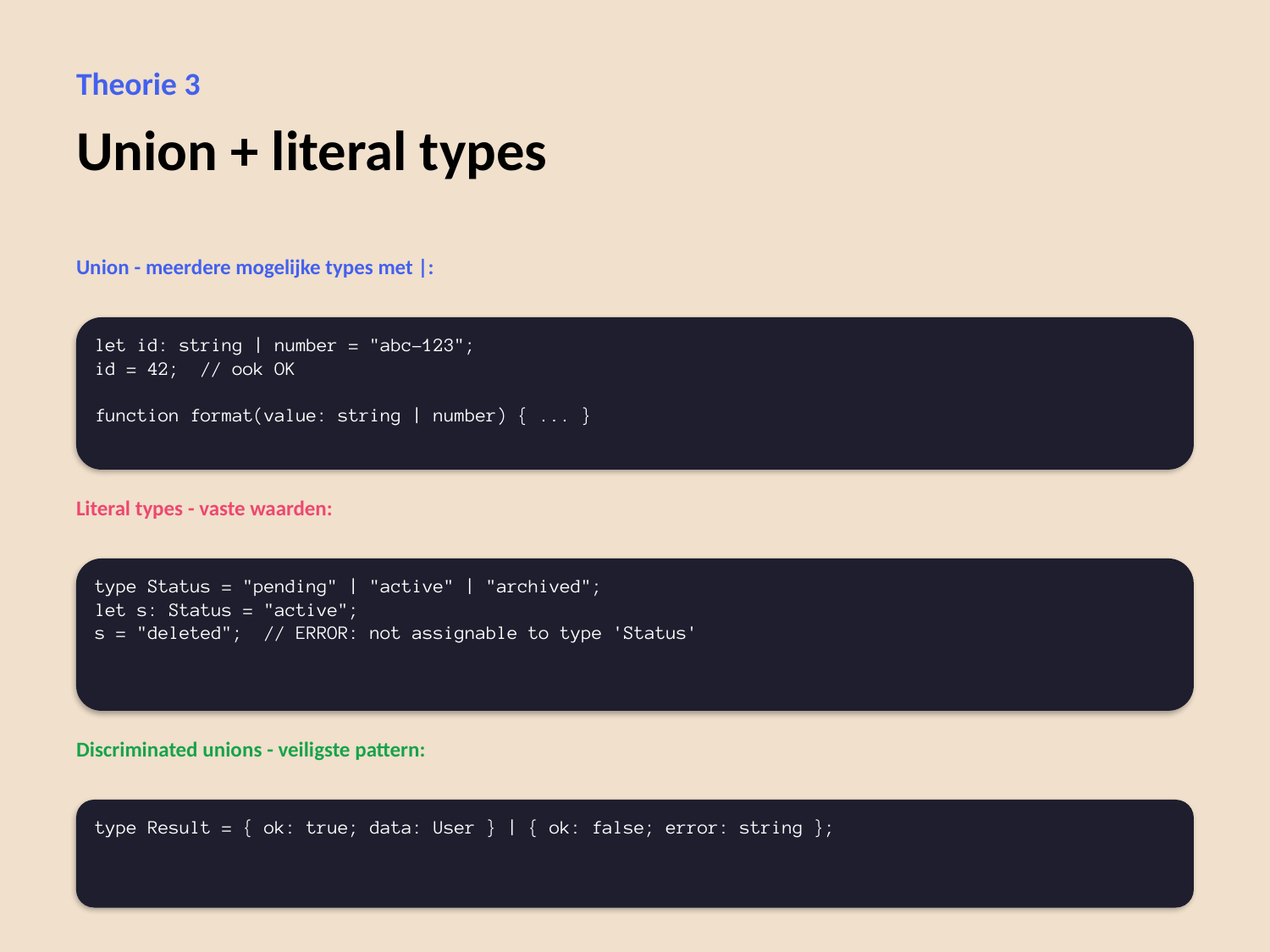

Theorie 3
Union + literal types
Union - meerdere mogelijke types met |:

let id: string | number = "abc-123";
id = 42;  // ook OK

function format(value: string | number) { ... }
Literal types - vaste waarden:

type Status = "pending" | "active" | "archived";
let s: Status = "active";
s = "deleted";  // ERROR: not assignable to type 'Status'
Discriminated unions - veiligste pattern:

type Result = { ok: true; data: User } | { ok: false; error: string };